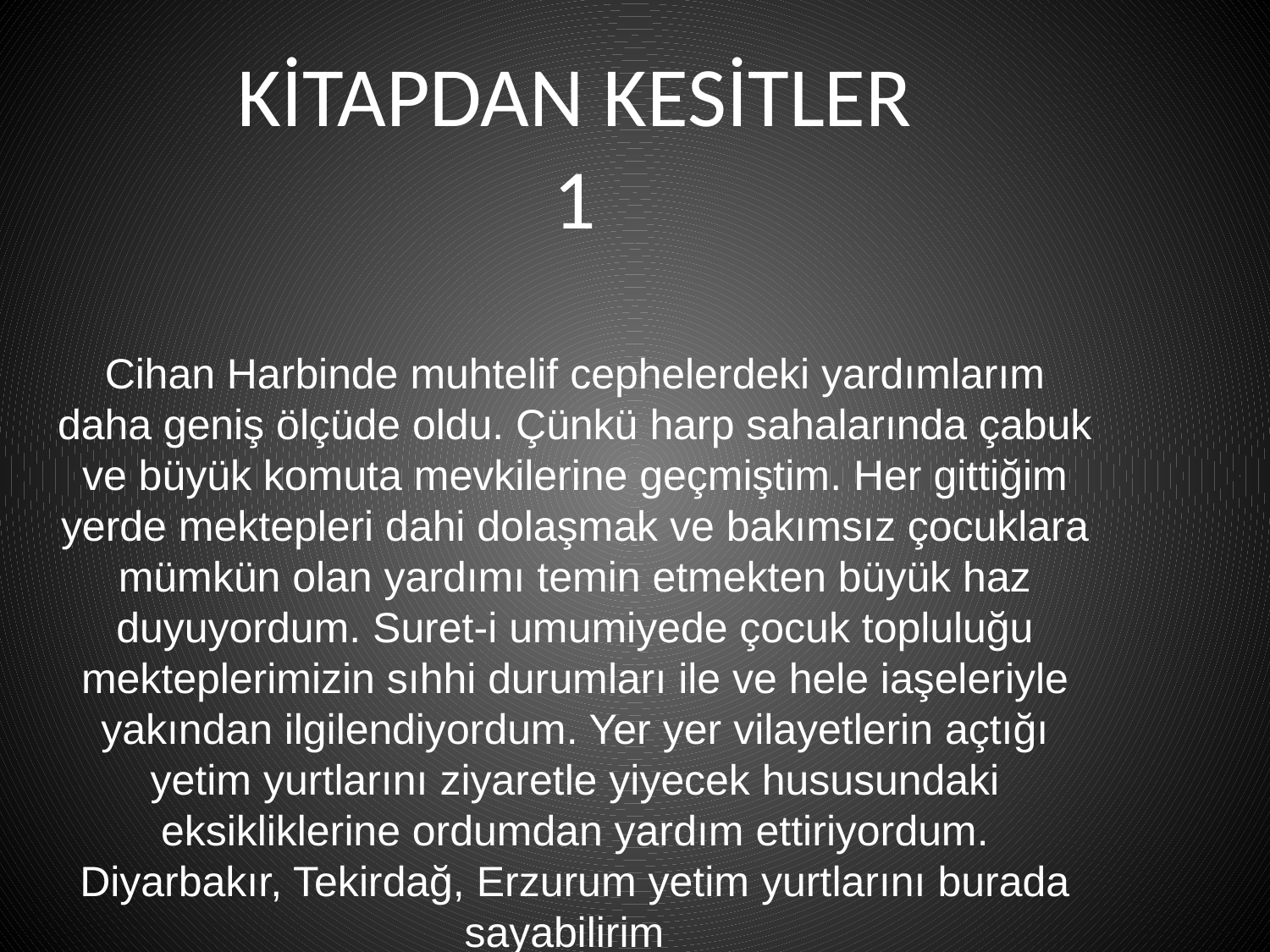

KİTAPDAN KESİTLER
1

Cihan Harbinde muhtelif cephelerdeki yardımlarım daha geniş ölçüde oldu. Çünkü harp sahalarında çabuk ve büyük komuta mevkilerine geçmiştim. Her gittiğim yerde mektepleri dahi dolaşmak ve bakımsız çocuklara mümkün olan yardımı temin etmekten büyük haz duyuyordum. Suret-i umumiyede çocuk topluluğu mekteplerimizin sıhhi durumları ile ve hele iaşeleriyle yakından ilgilendiyordum. Yer yer vilayetlerin açtığı yetim yurtlarını ziyaretle yiyecek hususundaki eksikliklerine ordumdan yardım ettiriyordum. Diyarbakır, Tekirdağ, Erzurum yetim yurtlarını burada sayabilirim